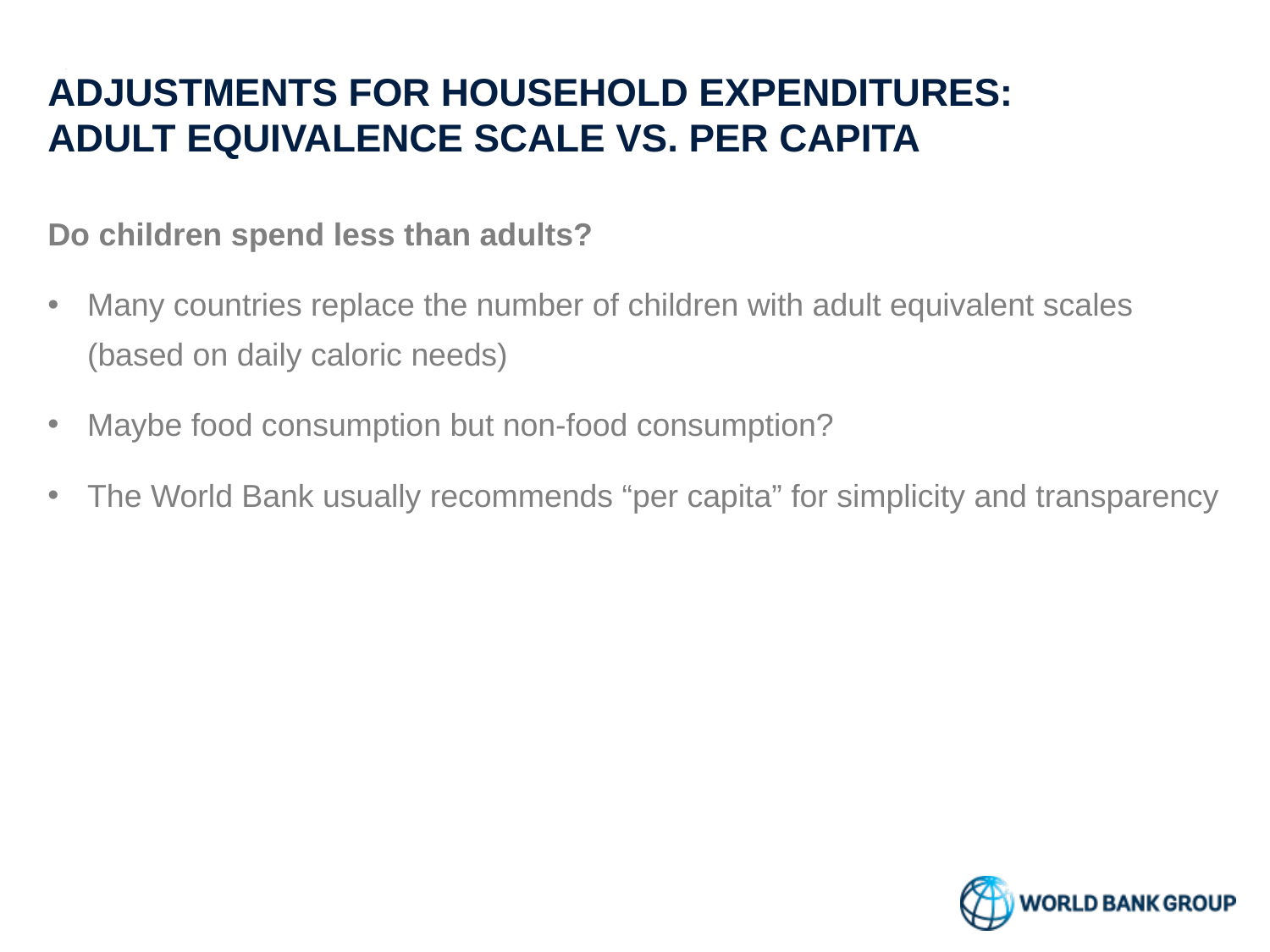

# ADJUSTMENTS FOR HOUSEHOLD EXPENDITURES: ADULT EQUIVALENCE SCALE VS. PER CAPITA
Do children spend less than adults?
Many countries replace the number of children with adult equivalent scales (based on daily caloric needs)
Maybe food consumption but non-food consumption?
The World Bank usually recommends “per capita” for simplicity and transparency